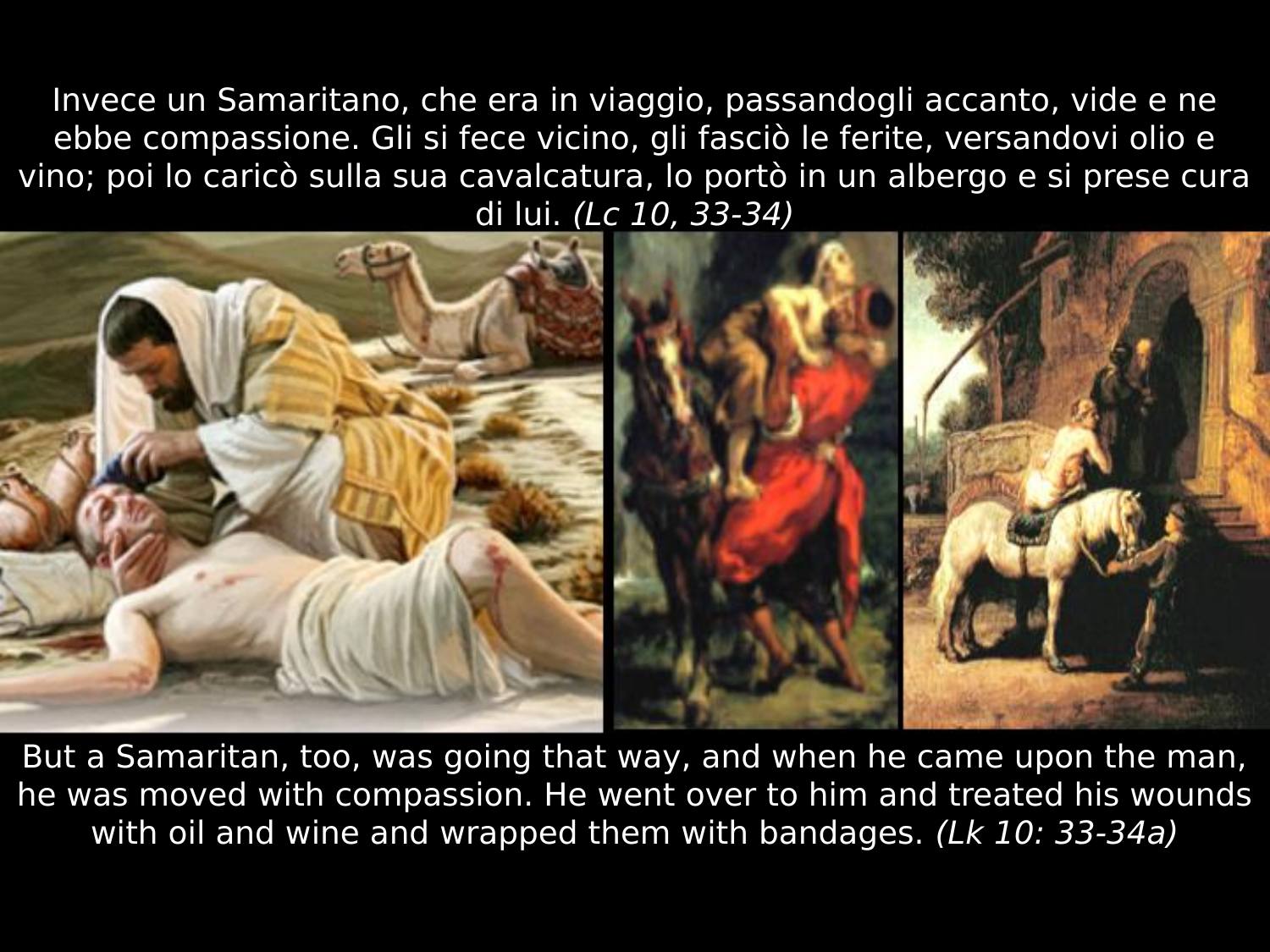

# Invece un Samaritano, che era in viaggio, passandogli accanto, vide e ne ebbe compassione. Gli si fece vicino, gli fasciò le ferite, versandovi olio e vino; poi lo caricò sulla sua cavalcatura, lo portò in un albergo e si prese cura di lui. (Lc 10, 33-34)
But a Samaritan, too, was going that way, and when he came upon the man, he was moved with compassion. He went over to him and treated his wounds with oil and wine and wrapped them with bandages. (Lk 10: 33-34a)